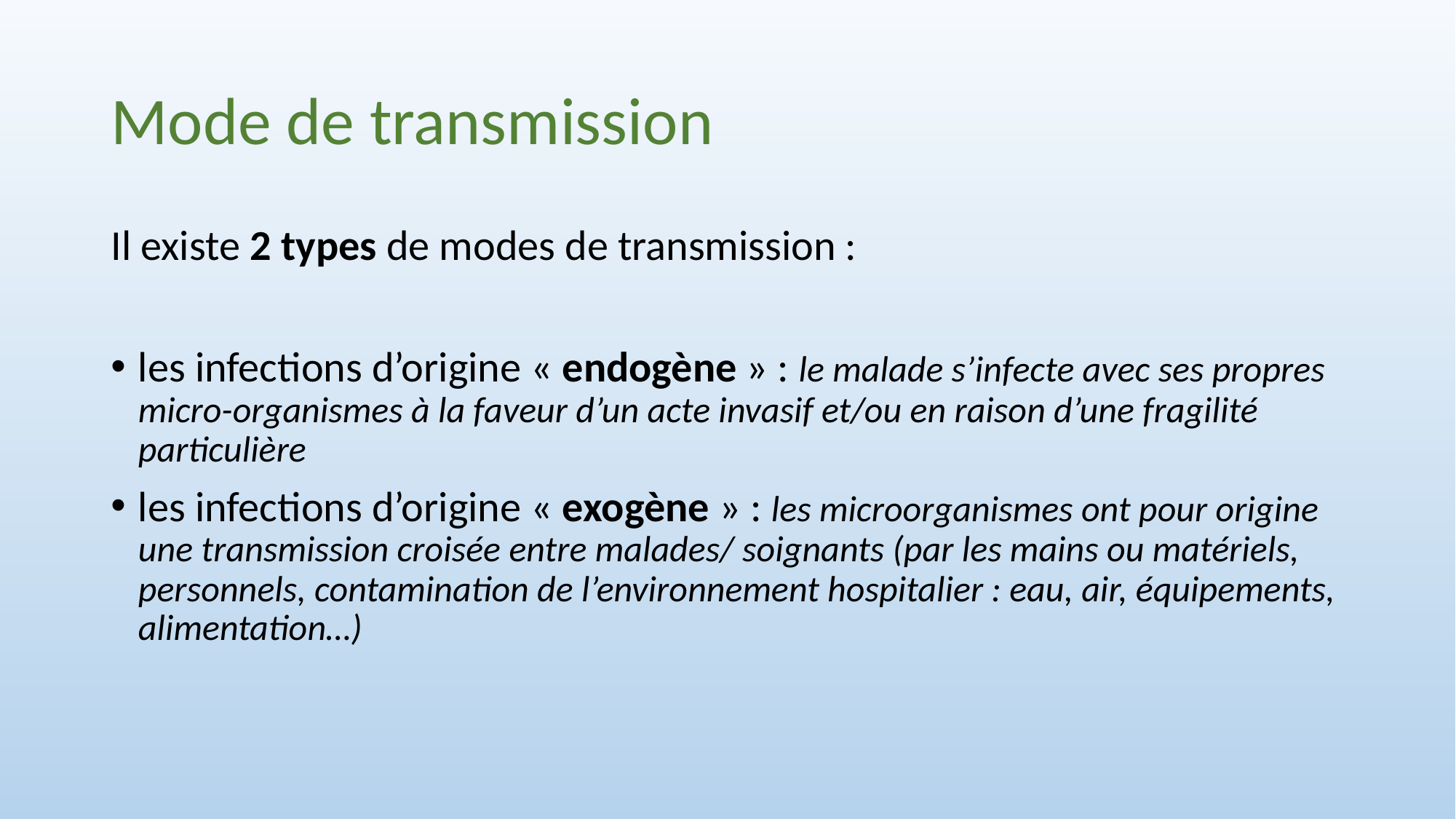

# Mode de transmission
Il existe 2 types de modes de transmission :

les infections d’origine « endogène » : le malade s’infecte avec ses propres micro-organismes à la faveur d’un acte invasif et/ou en raison d’une fragilité particulière
les infections d’origine « exogène » : les microorganismes ont pour origine une transmission croisée entre malades/ soignants (par les mains ou matériels, personnels, contamination de l’environnement hospitalier : eau, air, équipements, alimentation…)